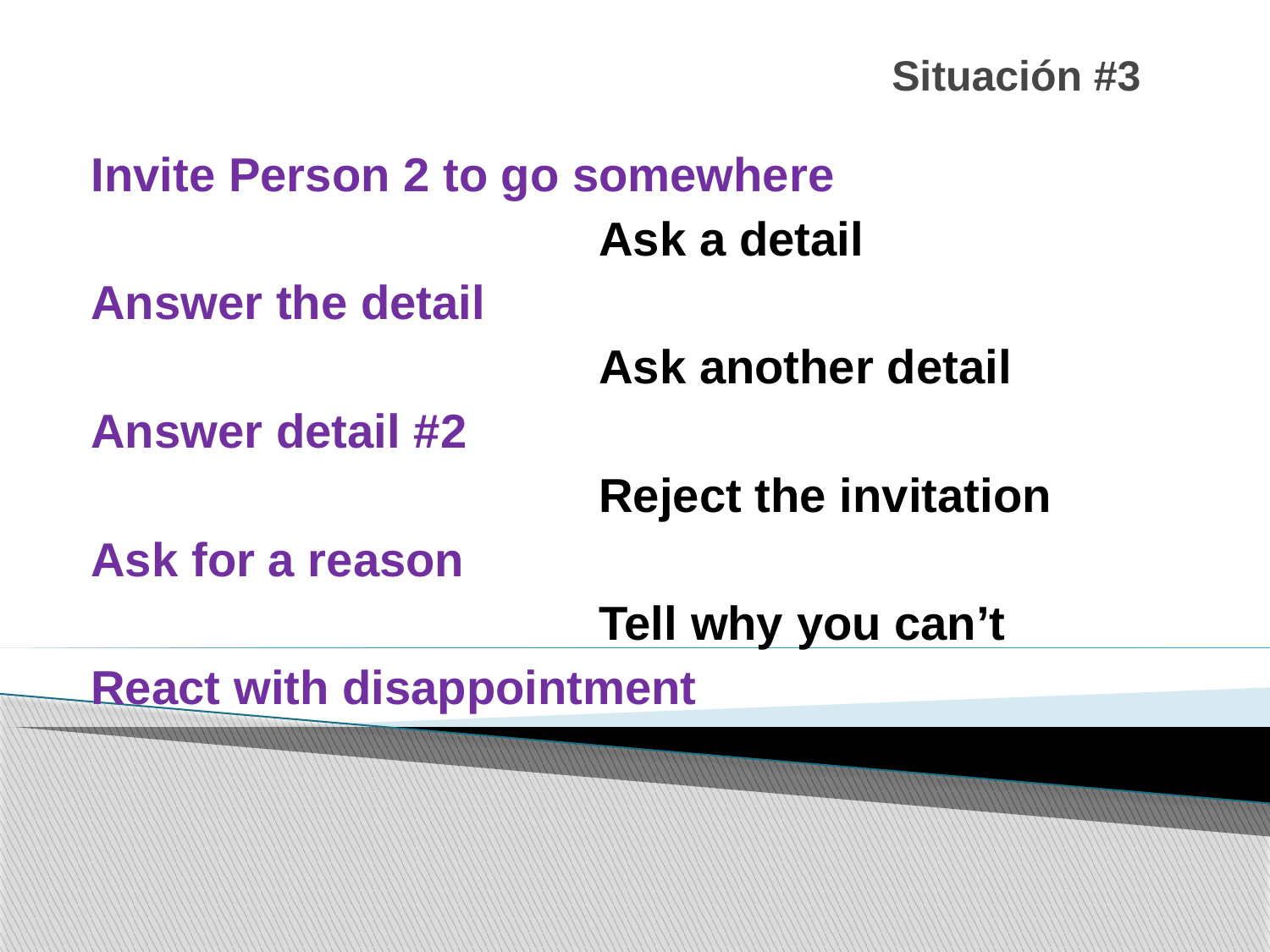

# Situación #3
Invite Person 2 to go somewhere
				Ask a detail
Answer the detail
				Ask another detail
Answer detail #2
				Reject the invitation
Ask for a reason
				Tell why you can’t
React with disappointment